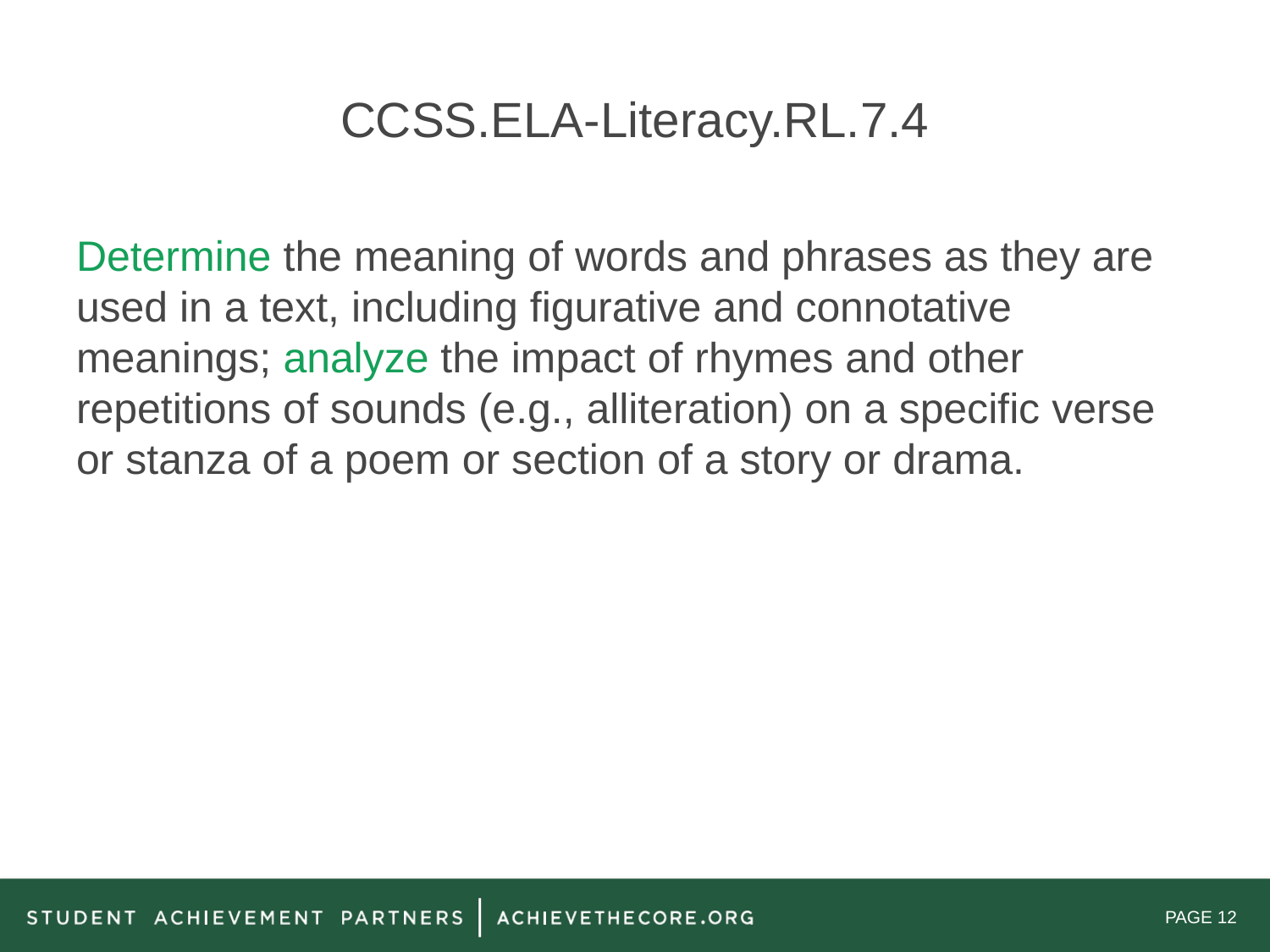

# CCSS.ELA-Literacy.RL.7.4
Determine the meaning of words and phrases as they are used in a text, including figurative and connotative meanings; analyze the impact of rhymes and other repetitions of sounds (e.g., alliteration) on a specific verse or stanza of a poem or section of a story or drama.